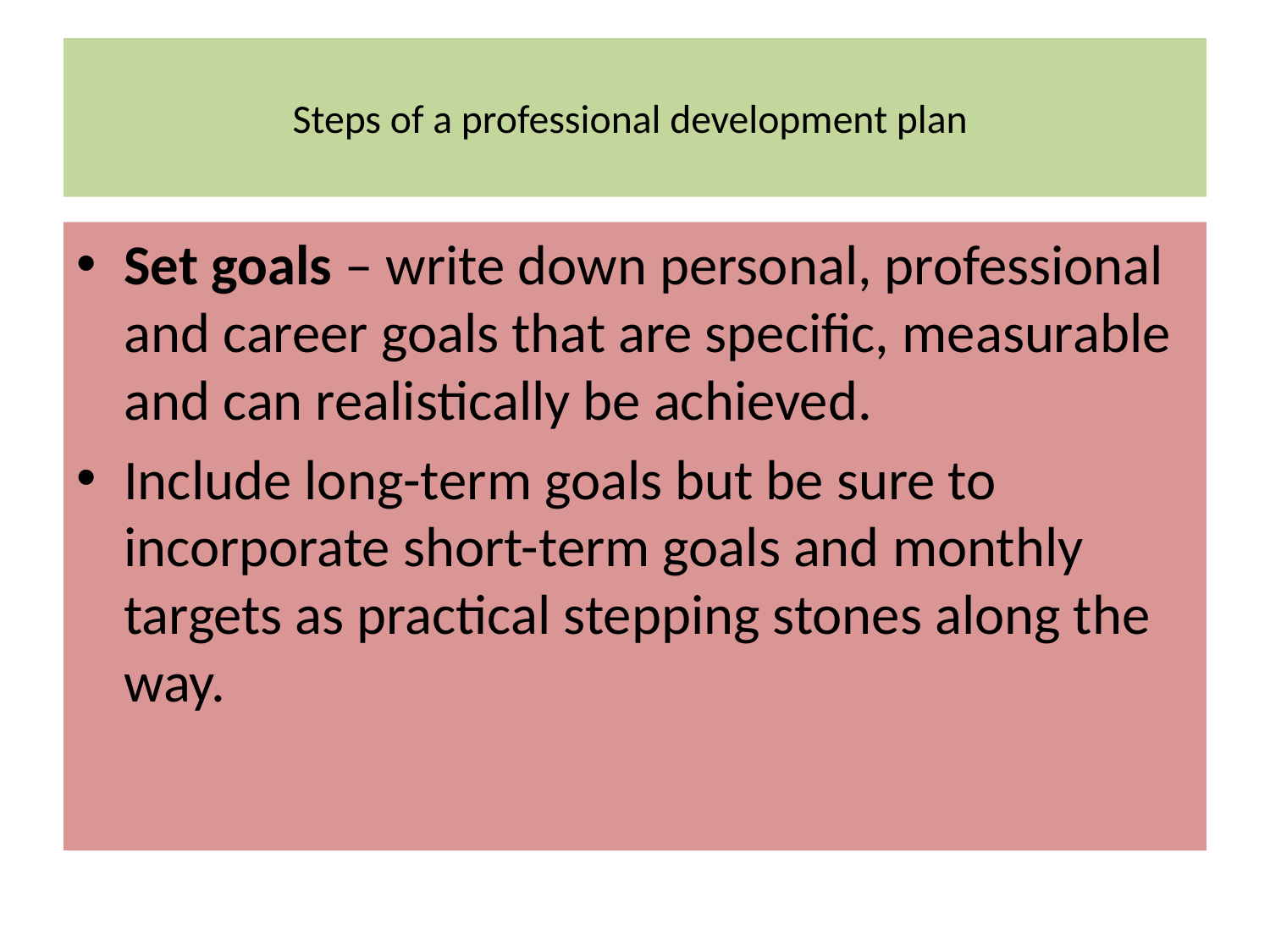

# Steps of a professional development plan
Set goals – write down personal, professional and career goals that are specific, measurable and can realistically be achieved.
Include long-term goals but be sure to incorporate short-term goals and monthly targets as practical stepping stones along the way.